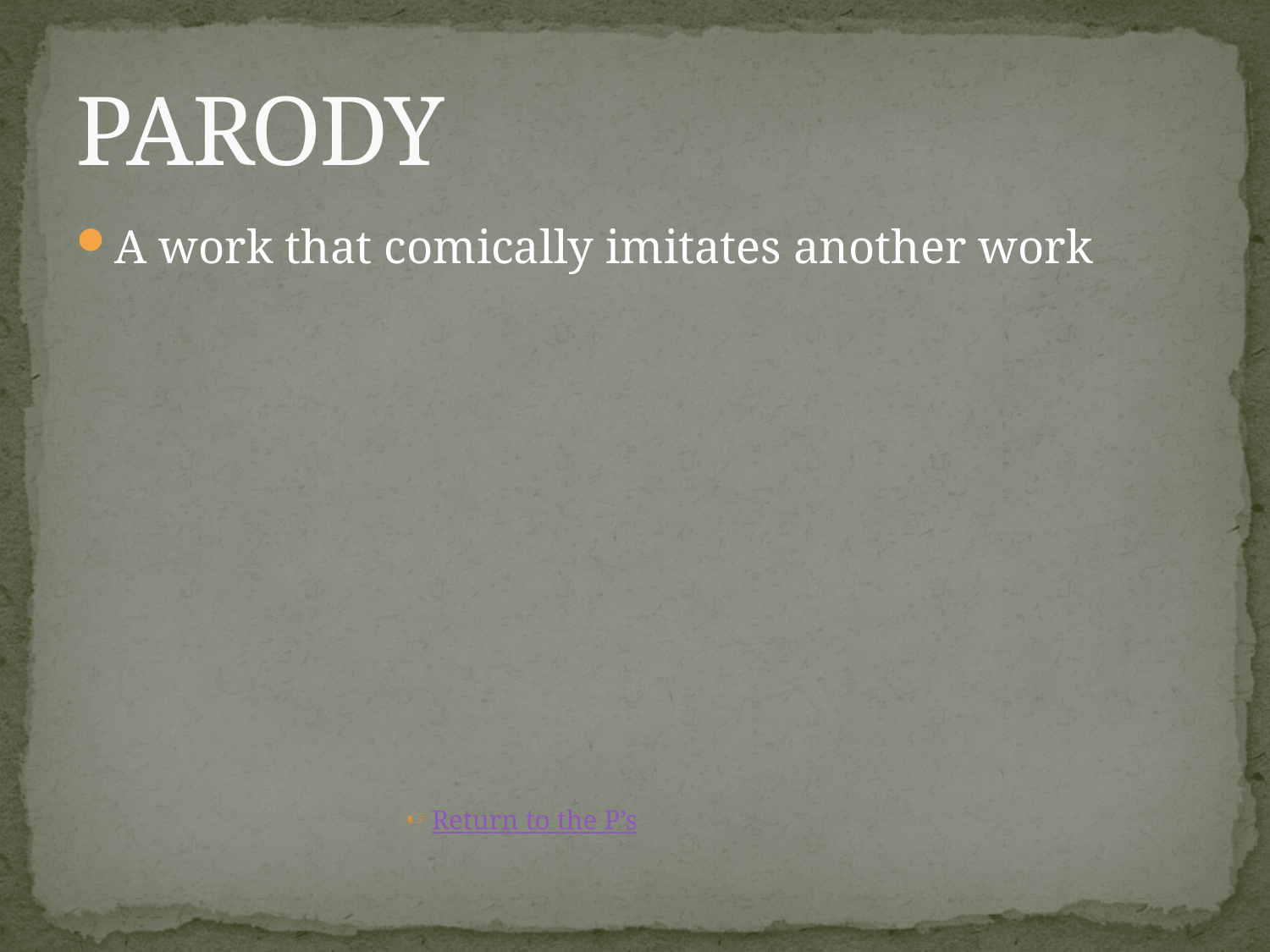

# PARODY
A work that comically imitates another work

Return to the P’s